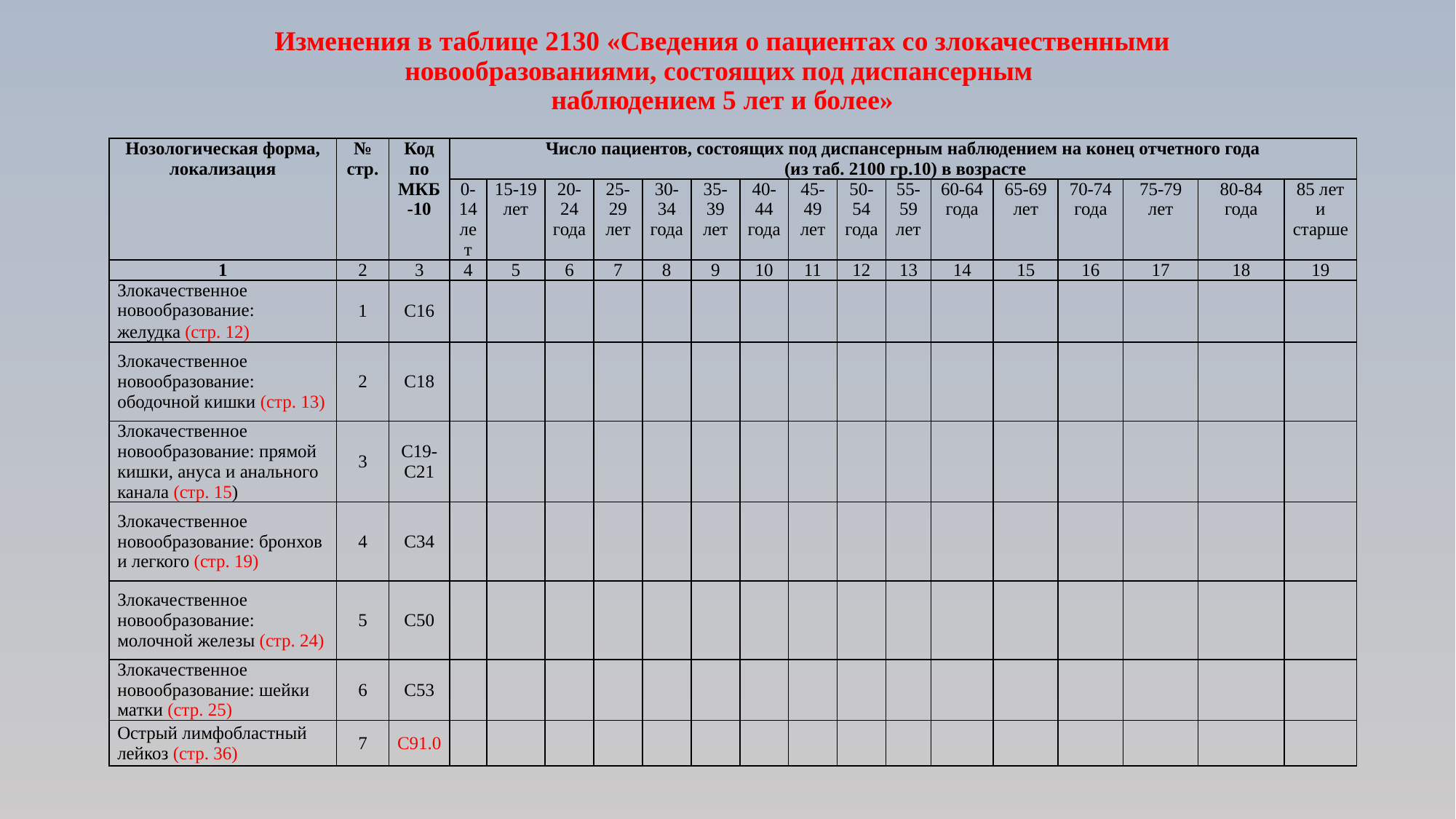

# Изменения в таблице 2130 «Сведения о пациентах со злокачественными новообразованиями, состоящих под диспансерным наблюдением 5 лет и более»
| Нозологическая форма, локализация | № стр. | Код по МКБ-10 | Число пациентов, состоящих под диспансерным наблюдением на конец отчетного года (из таб. 2100 гр.10) в возрасте |  |  |  |  |  |  |  |  |  |  |  |  |  |  |  |
| --- | --- | --- | --- | --- | --- | --- | --- | --- | --- | --- | --- | --- | --- | --- | --- | --- | --- | --- |
|  |  |  | 0-14 лет | 15-19 лет | 20-24 года | 25-29 лет | 30-34 года | 35-39 лет | 40-44 года | 45-49 лет | 50-54 года | 55-59 лет | 60-64 года | 65-69 лет | 70-74 года | 75-79 лет | 80-84 года | 85 лет и старше |
| 1 | 2 | 3 | 4 | 5 | 6 | 7 | 8 | 9 | 10 | 11 | 12 | 13 | 14 | 15 | 16 | 17 | 18 | 19 |
| Злокачественное новообразование: желудка (стр. 12) | 1 | С16 |  |  |  |  |  |  |  |  |  |  |  |  |  |  |  |  |
| Злокачественное новообразование: ободочной кишки (стр. 13) | 2 | С18 |  |  |  |  |  |  |  |  |  |  |  |  |  |  |  |  |
| Злокачественное новообразование: прямой кишки, ануса и анального канала (стр. 15) | 3 | С19-С21 |  |  |  |  |  |  |  |  |  |  |  |  |  |  |  |  |
| Злокачественное новообразование: бронхов и легкого (стр. 19) | 4 | С34 |  |  |  |  |  |  |  |  |  |  |  |  |  |  |  |  |
| Злокачественное новообразование: молочной железы (стр. 24) | 5 | С50 |  |  |  |  |  |  |  |  |  |  |  |  |  |  |  |  |
| Злокачественное новообразование: шейки матки (стр. 25) | 6 | С53 |  |  |  |  |  |  |  |  |  |  |  |  |  |  |  |  |
| Острый лимфобластный лейкоз (стр. 36) | 7 | С91.0 |  |  |  |  |  |  |  |  |  |  |  |  |  |  |  |  |